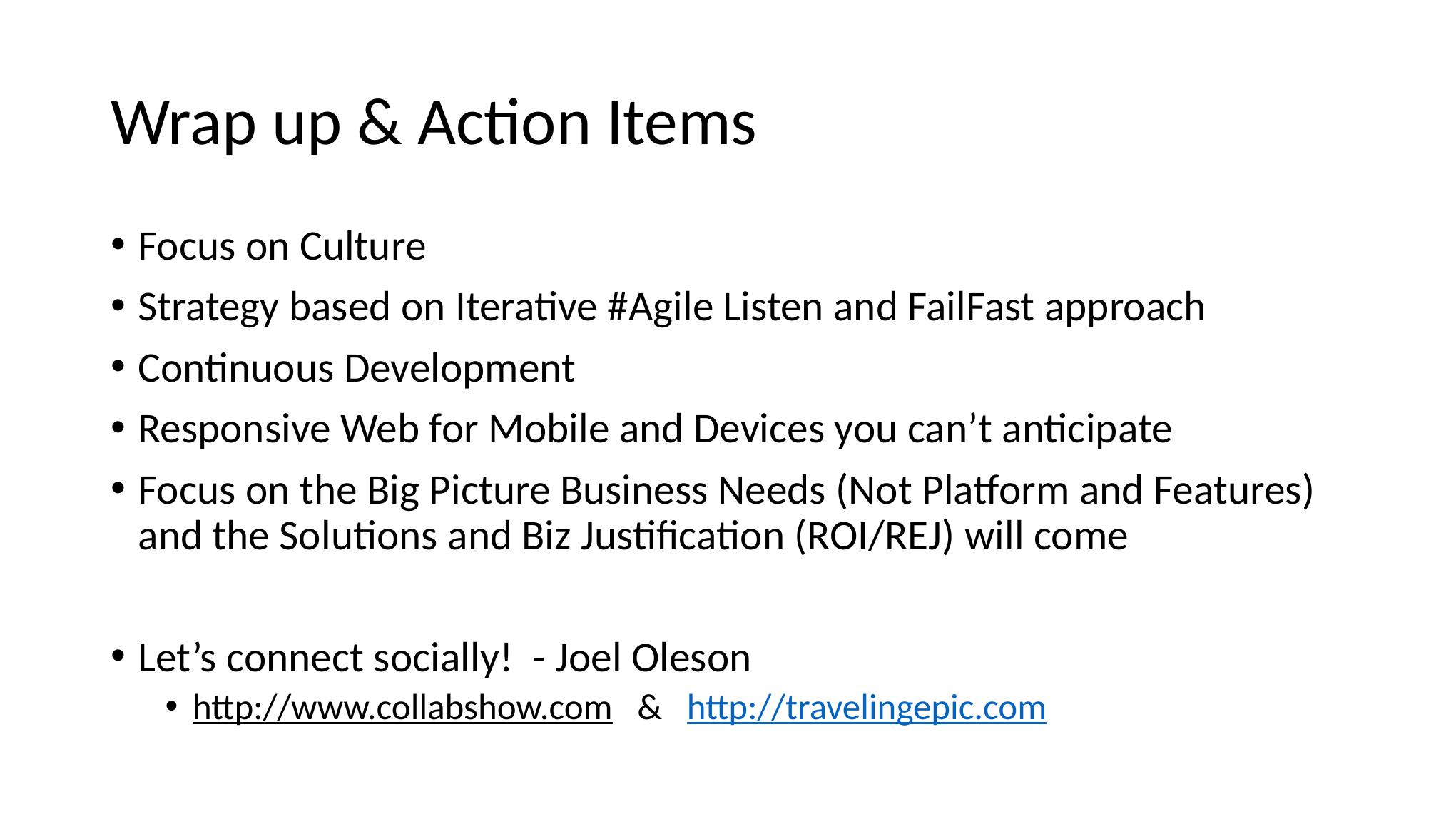

# Wrap up & Action Items
Focus on Culture
Strategy based on Iterative #Agile Listen and FailFast approach
Continuous Development
Responsive Web for Mobile and Devices you can’t anticipate
Focus on the Big Picture Business Needs (Not Platform and Features) and the Solutions and Biz Justification (ROI/REJ) will come

Let’s connect socially!  - Joel Oleson
http://www.collabshow.com   &   http://travelingepic.com